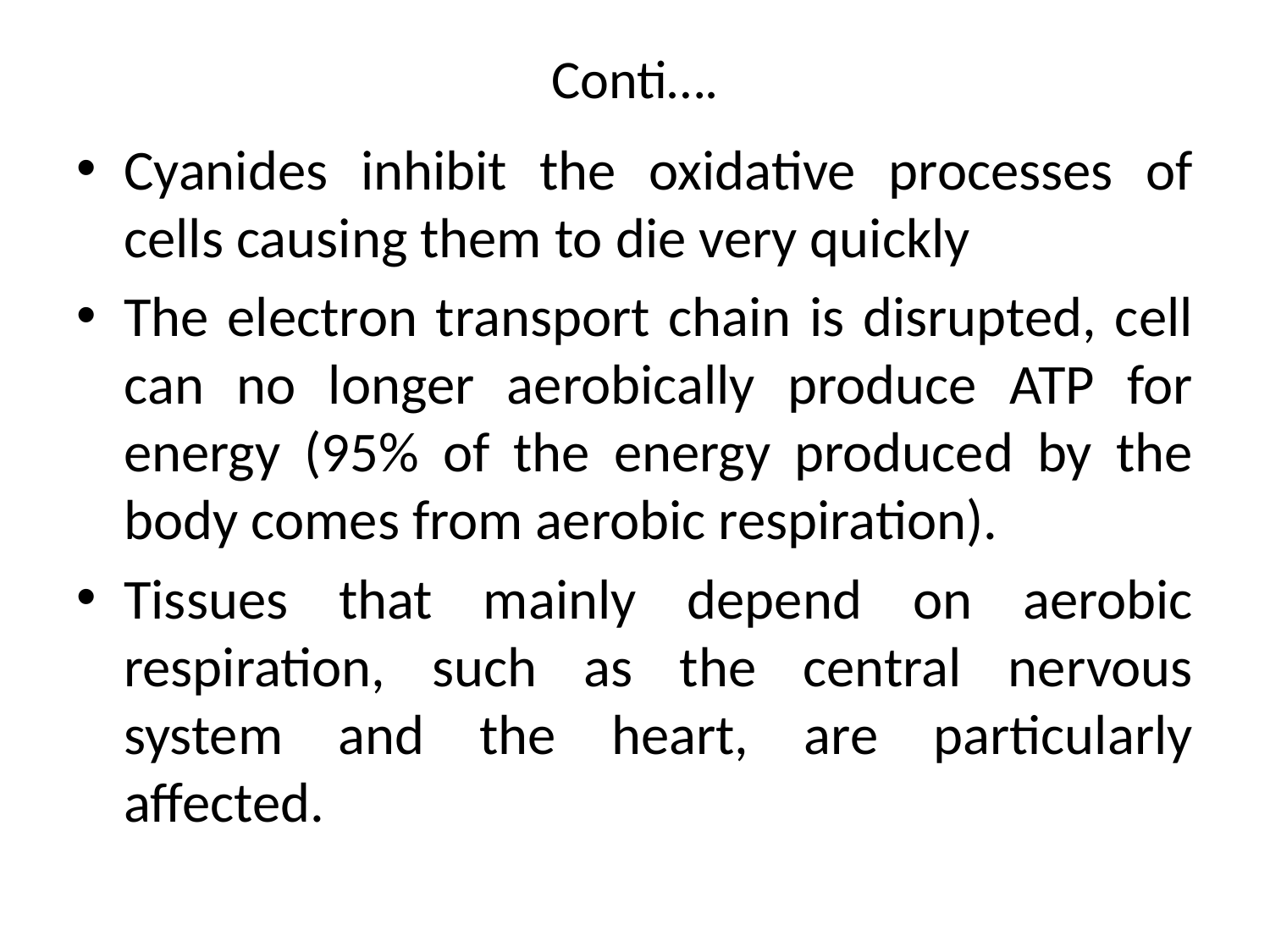

# Conti….
Cyanides inhibit the oxidative processes of cells causing them to die very quickly
The electron transport chain is disrupted, cell can no longer aerobically produce ATP for energy (95% of the energy produced by the body comes from aerobic respiration).
Tissues that mainly depend on aerobic respiration, such as the central nervous system and the heart, are particularly affected.